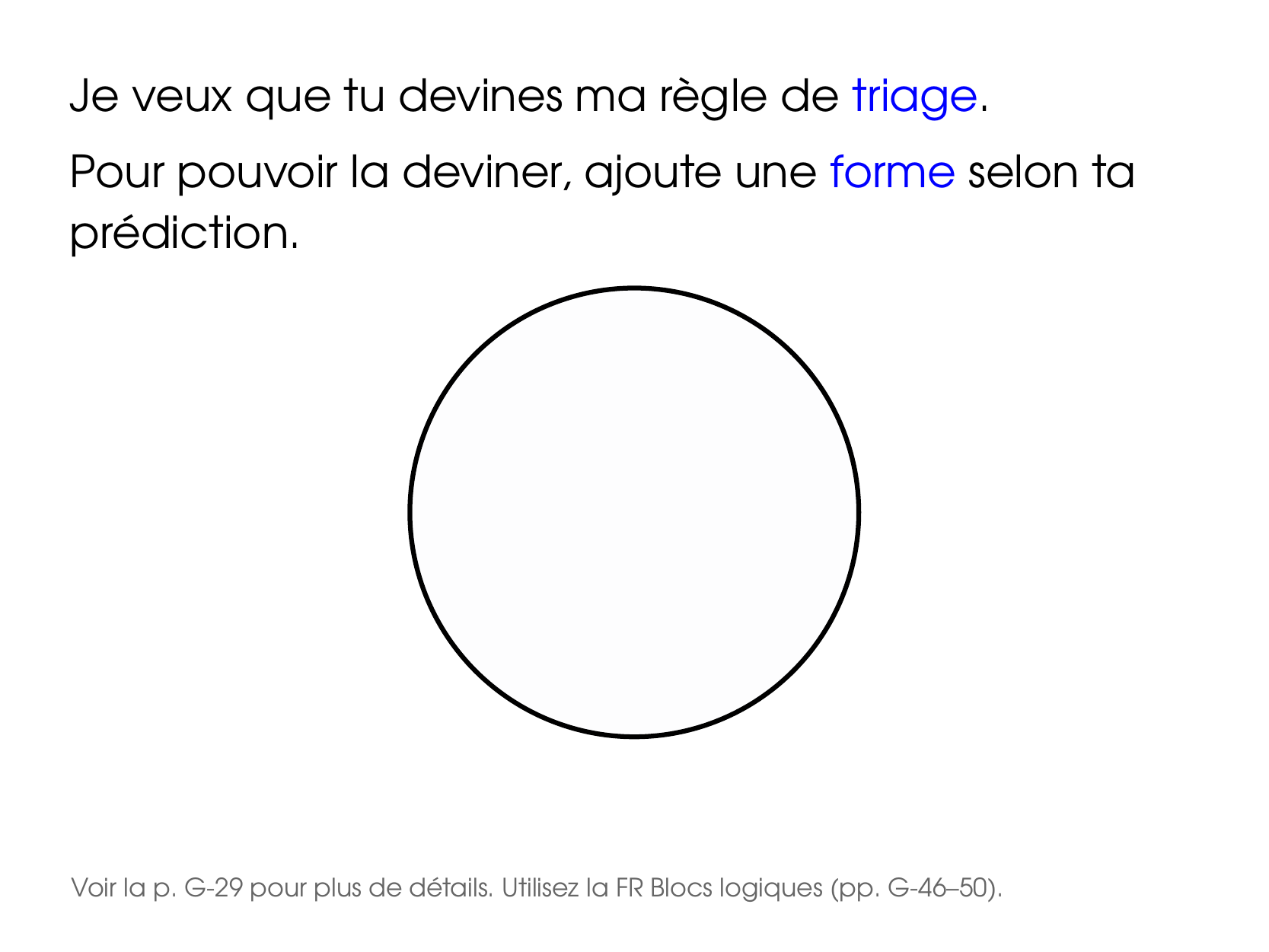

Je veux que tu devines ma règle de triage.
Pour pouvoir la deviner, ajoute une forme selon ta prédiction.

Voir la p. G-29 pour plus de détails. Utilisez la FR Blocs logiques (pp. G-46–50).